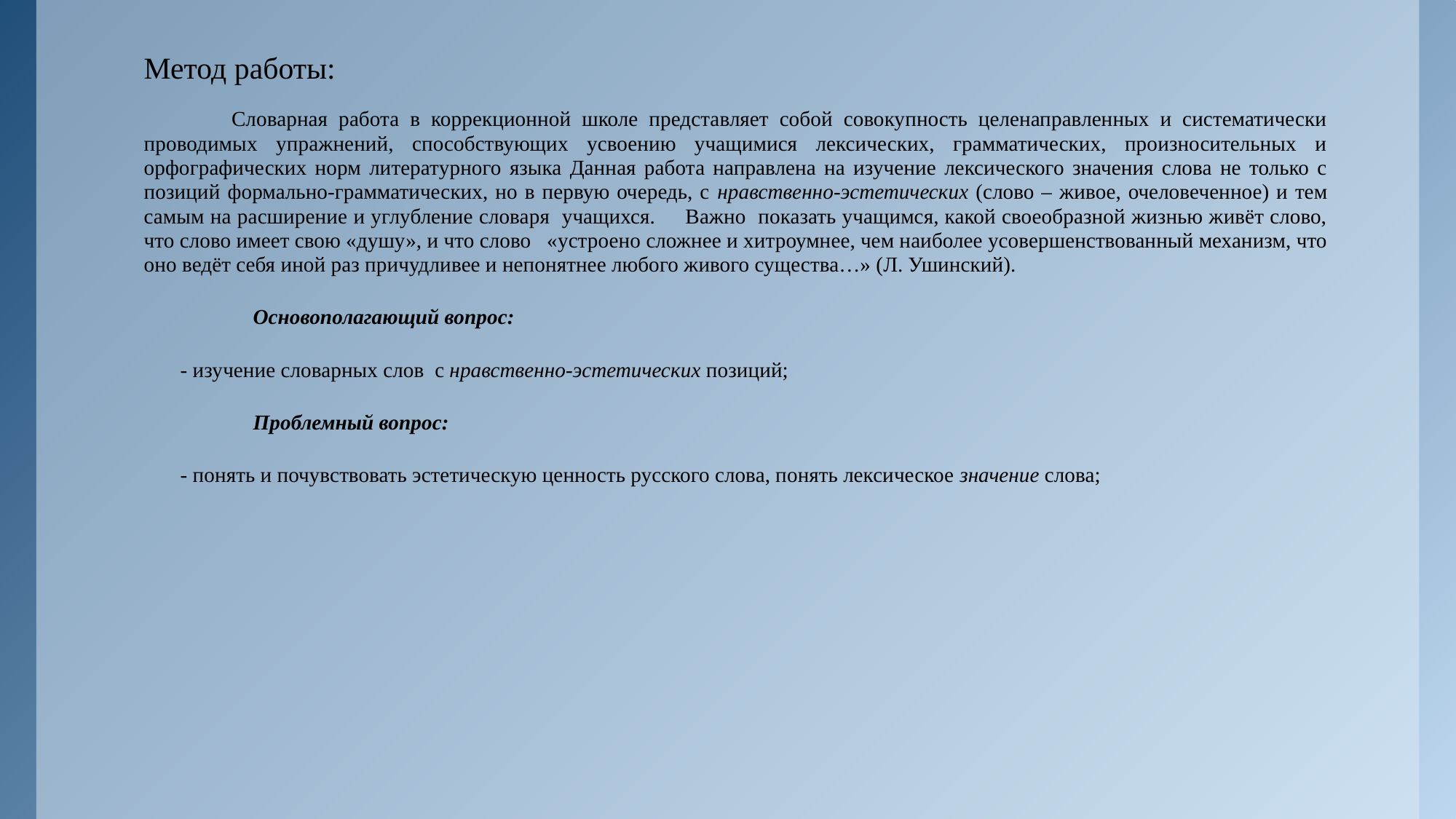

# Метод работы:
        Словарная работа в коррекционной школе представляет собой совокупность целенаправленных и систематически проводимых упражнений, способствующих усвоению учащимися лексических, грамматических, произносительных и орфографических норм литературного языка Данная работа направлена на изучение лексического значения слова не только с позиций формально-грамматических, но в первую очередь, с нравственно-эстетических (слово – живое, очеловеченное) и тем самым на расширение и углубление словаря  учащихся.     Важно  показать учащимся, какой своеобразной жизнью живёт слово, что слово имеет свою «душу», и что слово   «устроено сложнее и хитроумнее, чем наиболее усовершенствованный механизм, что оно ведёт себя иной раз причудливее и непонятнее любого живого существа…» (Л. Ушинский).
 	Основополагающий вопрос:
- изучение словарных слов  с нравственно-эстетических позиций;
	Проблемный вопрос:
- понять и почувствовать эстетическую ценность русского слова, понять лексическое значение слова;